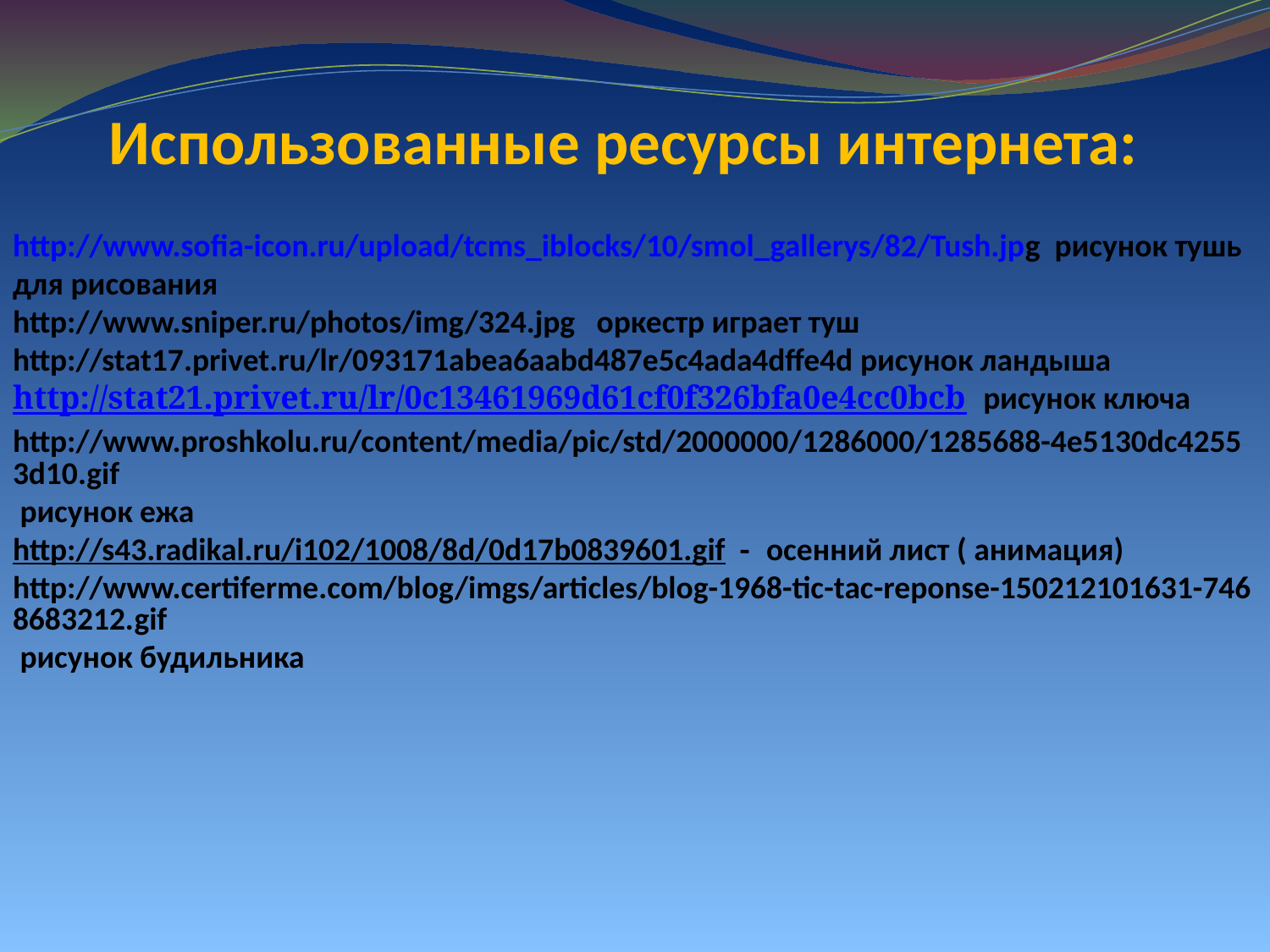

# Использованные ресурсы интернета:
http://www.sofia-icon.ru/upload/tcms_iblocks/10/smol_gallerys/82/Tush.jpg  рисунок тушь для рисования
http://www.sniper.ru/photos/img/324.jpg   оркестр играет туш
http://stat17.privet.ru/lr/093171abea6aabd487e5c4ada4dffe4d рисунок ландыша
http://stat21.privet.ru/lr/0c13461969d61cf0f326bfa0e4cc0bcb  рисунок ключа
http://www.proshkolu.ru/content/media/pic/std/2000000/1286000/1285688-4e5130dc42553d10.gif рисунок ежа
http://s43.radikal.ru/i102/1008/8d/0d17b0839601.gif  -  осенний лист ( анимация)
http://www.certiferme.com/blog/imgs/articles/blog-1968-tic-tac-reponse-150212101631-7468683212.gif рисунок будильника